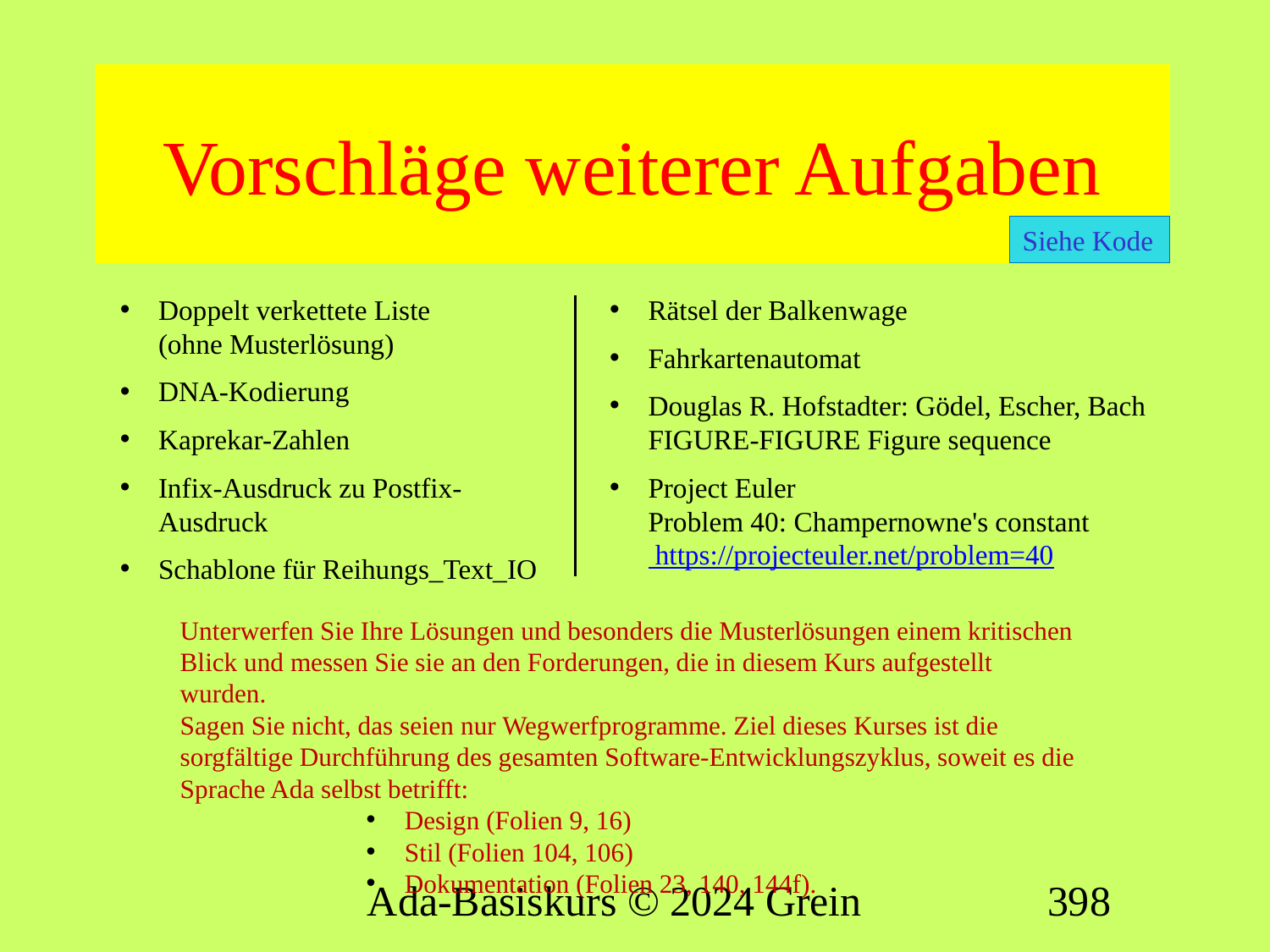

# Vorschläge weiterer Aufgaben
Siehe Kode
Doppelt verkettete Liste
(ohne Musterlösung)
DNA-Kodierung
Kaprekar-Zahlen
Infix-Ausdruck zu Postfix-Ausdruck
Schablone für Reihungs_Text_IO
Rätsel der Balkenwage
Fahrkartenautomat
Douglas R. Hofstadter: Gödel, Escher, Bach FIGURE-FIGURE Figure sequence
Project Euler
Problem 40: Champernowne's constant https://projecteuler.net/problem=40
Unterwerfen Sie Ihre Lösungen und besonders die Musterlösungen einem kritischen Blick und messen Sie sie an den Forderungen, die in diesem Kurs aufgestellt wurden.
Sagen Sie nicht, das seien nur Wegwerfprogramme. Ziel dieses Kurses ist die sorgfältige Durchführung des gesamten Software-Entwicklungszyklus, soweit es die Sprache Ada selbst betrifft:
Design (Folien 9, 16)
Stil (Folien 104, 106)
Dokumentation (Folien 23, 140, 144f).
Ada-Basiskurs © 2024 Grein
398